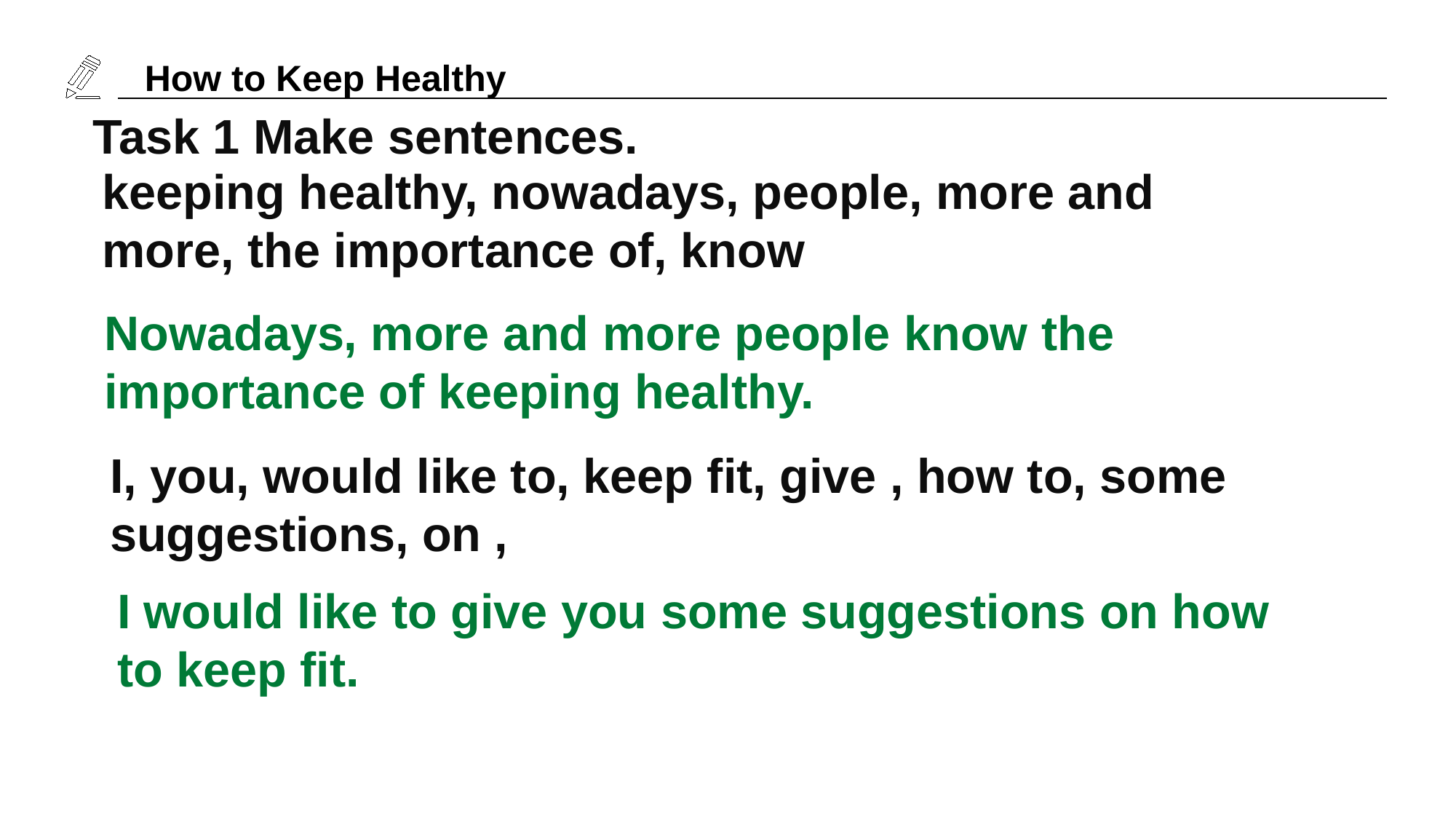

Task 1 Make sentences.
keeping healthy, nowadays, people, more and more, the importance of, know
Nowadays, more and more people know the importance of keeping healthy.
I, you, would like to, keep fit, give , how to, some suggestions, on ,
I would like to give you some suggestions on how to keep fit.